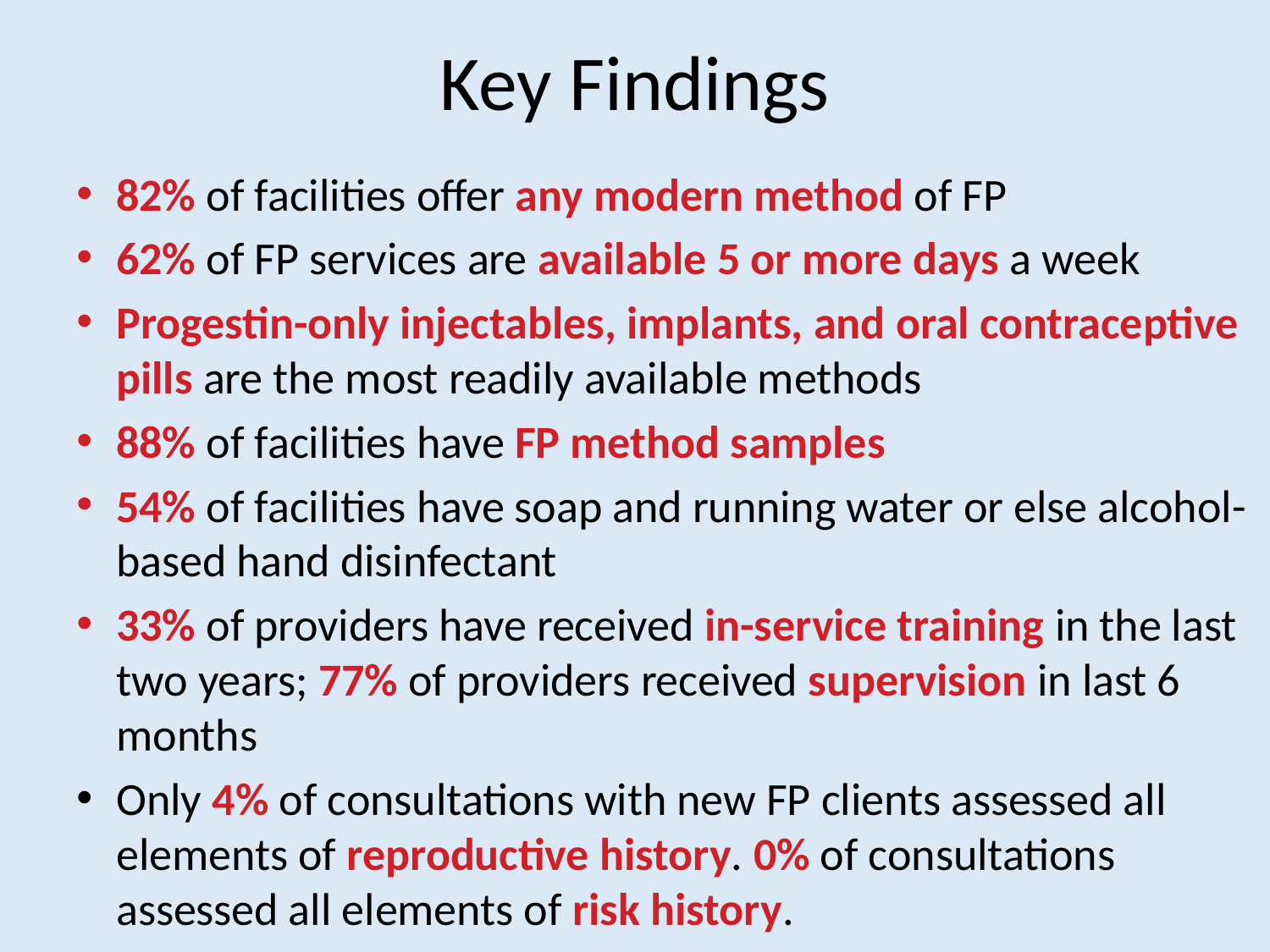

# Key Findings
82% of facilities offer any modern method of FP
62% of FP services are available 5 or more days a week
Progestin-only injectables, implants, and oral contraceptive pills are the most readily available methods
88% of facilities have FP method samples
54% of facilities have soap and running water or else alcohol-based hand disinfectant
33% of providers have received in-service training in the last two years; 77% of providers received supervision in last 6 months
Only 4% of consultations with new FP clients assessed all elements of reproductive history. 0% of consultations assessed all elements of risk history.